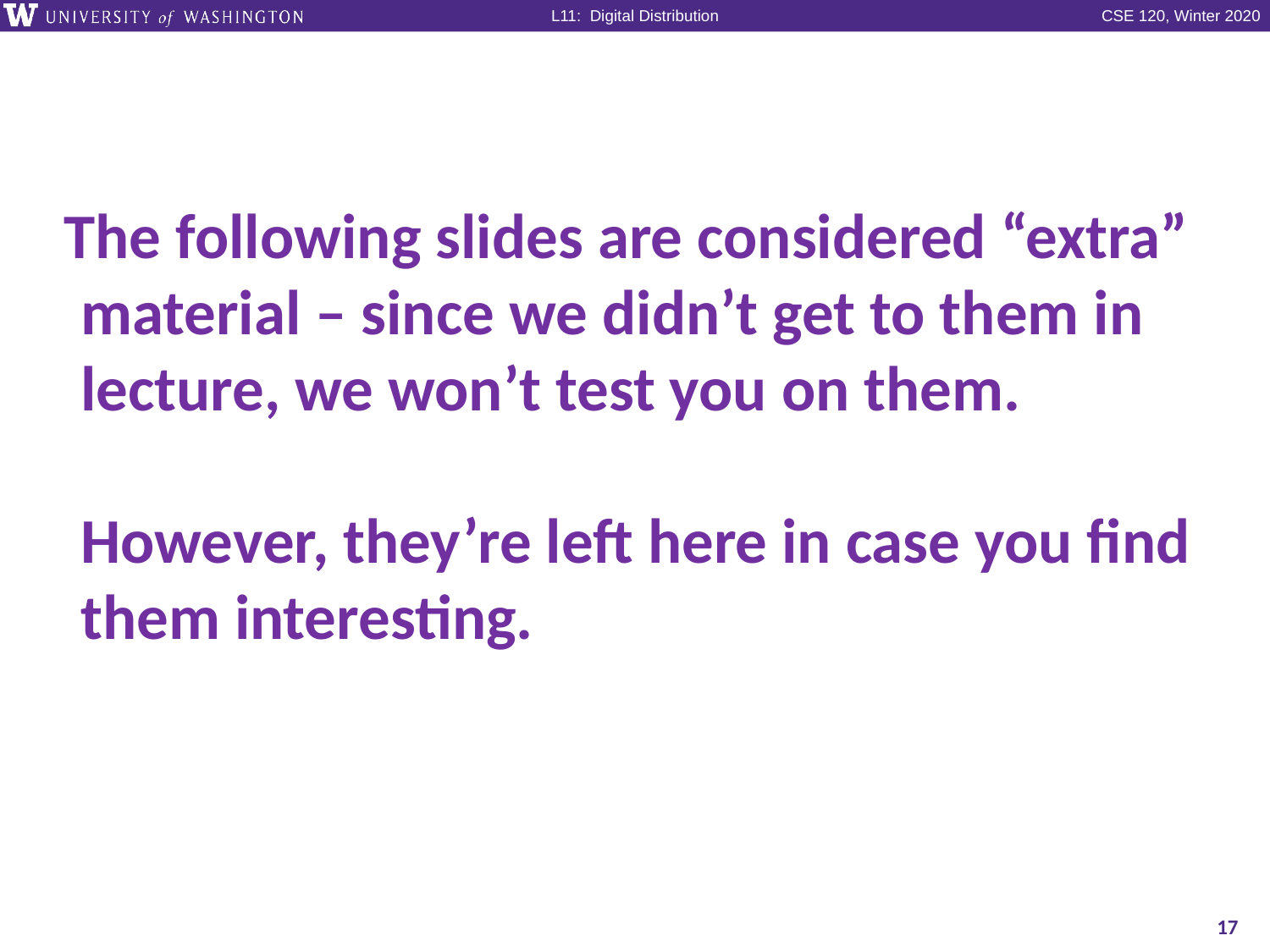

# The following slides are considered “extra” material – since we didn’t get to them in lecture, we won’t test you on them. However, they’re left here in case you find them interesting.
17